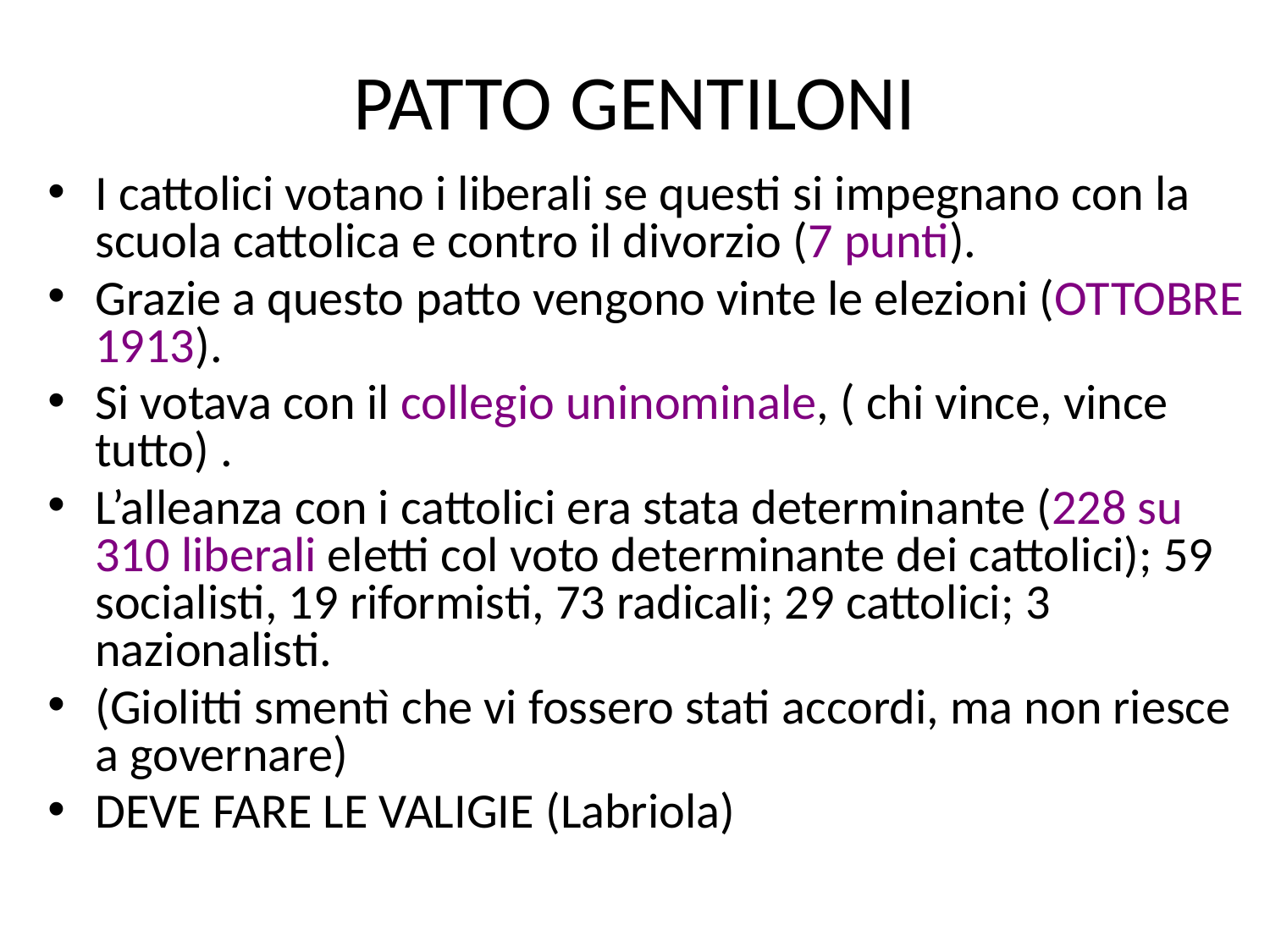

# PATTO GENTILONI
I cattolici votano i liberali se questi si impegnano con la scuola cattolica e contro il divorzio (7 punti).
Grazie a questo patto vengono vinte le elezioni (OTTOBRE 1913).
Si votava con il collegio uninominale, ( chi vince, vince tutto) .
L’alleanza con i cattolici era stata determinante (228 su 310 liberali eletti col voto determinante dei cattolici); 59 socialisti, 19 riformisti, 73 radicali; 29 cattolici; 3 nazionalisti.
(Giolitti smentì che vi fossero stati accordi, ma non riesce a governare)
DEVE FARE LE VALIGIE (Labriola)